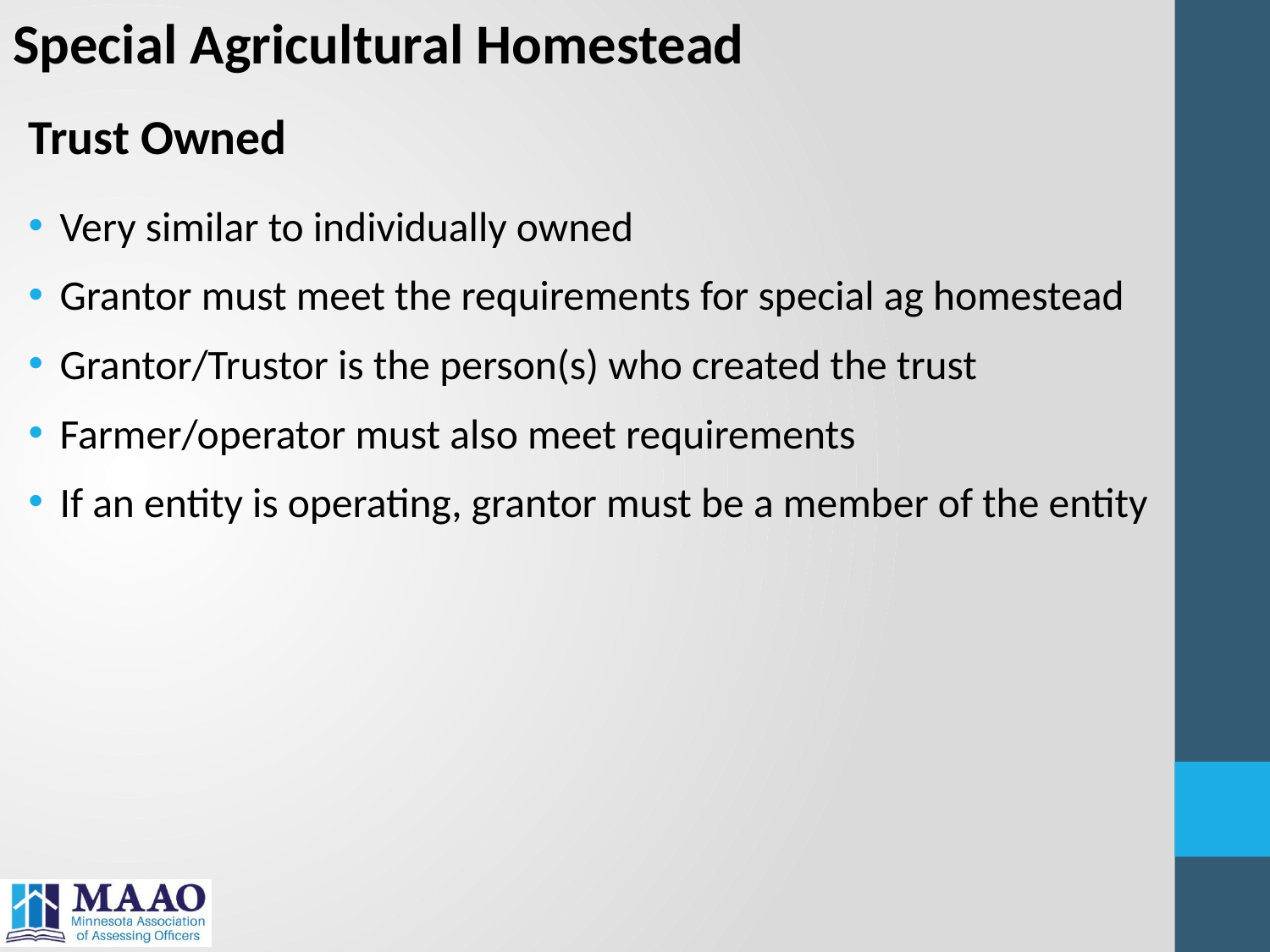

Special Agricultural Homestead
Trust Owned

Very similar to individually owned
Grantor must meet the requirements for special ag homestead
Grantor/Trustor is the person(s) who created the trust
Farmer/operator must also meet requirements
If an entity is operating, grantor must be a member of the entity